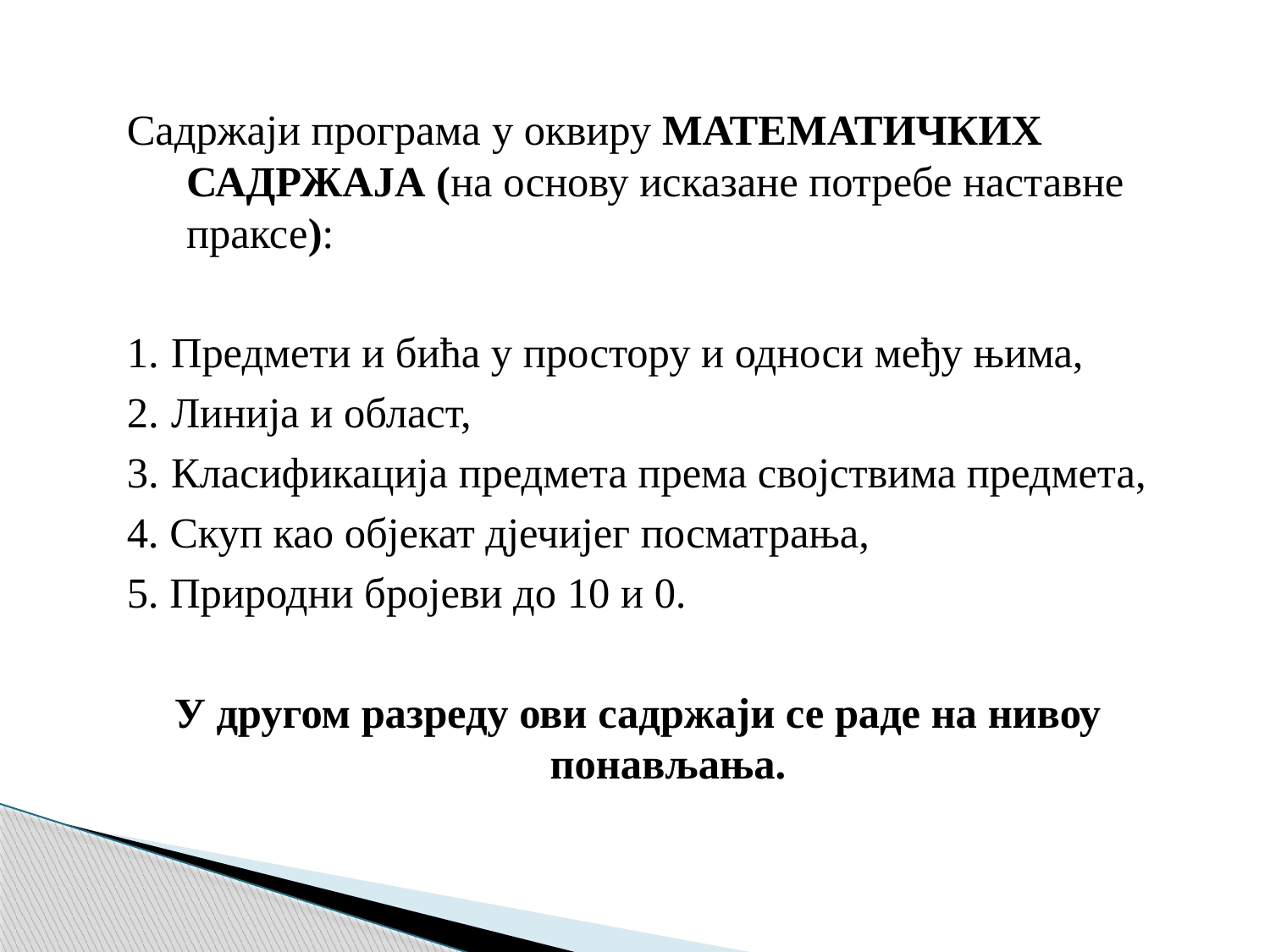

Садржаји програма у оквиру МАТЕМАТИЧКИХ САДРЖАЈА (на основу исказане потребе наставне праксе):

 Предмети и бића у простору и односи међу њима,
 Линија и област,
 Класификација предмета према својствима предмета,
4. Скуп као објекат дјечијег посматрања,
5. Природни бројеви до 10 и 0.

У другом разреду ови садржаји се раде на нивоу понављања.